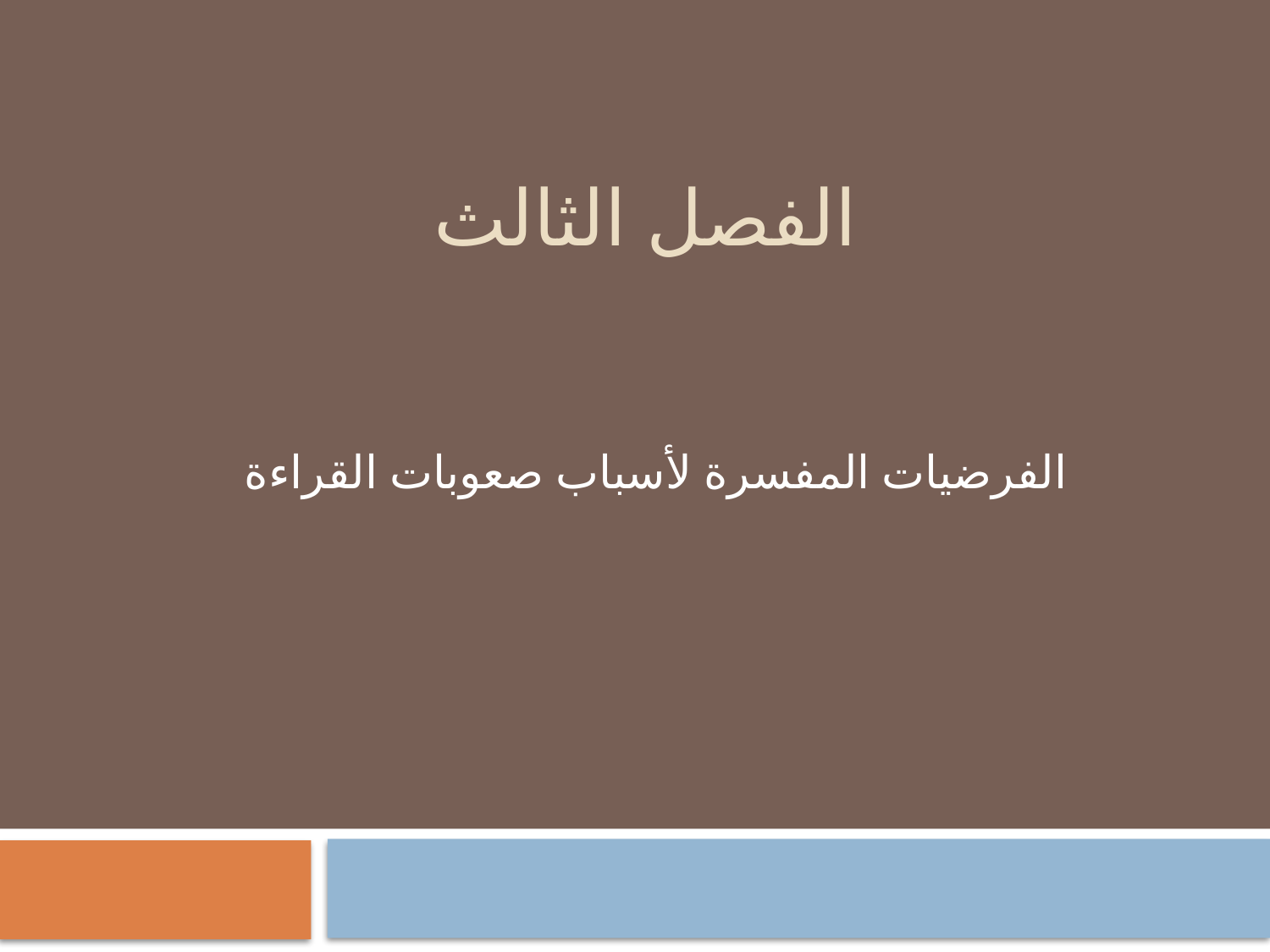

# الفصل الثالث
الفرضيات المفسرة لأسباب صعوبات القراءة